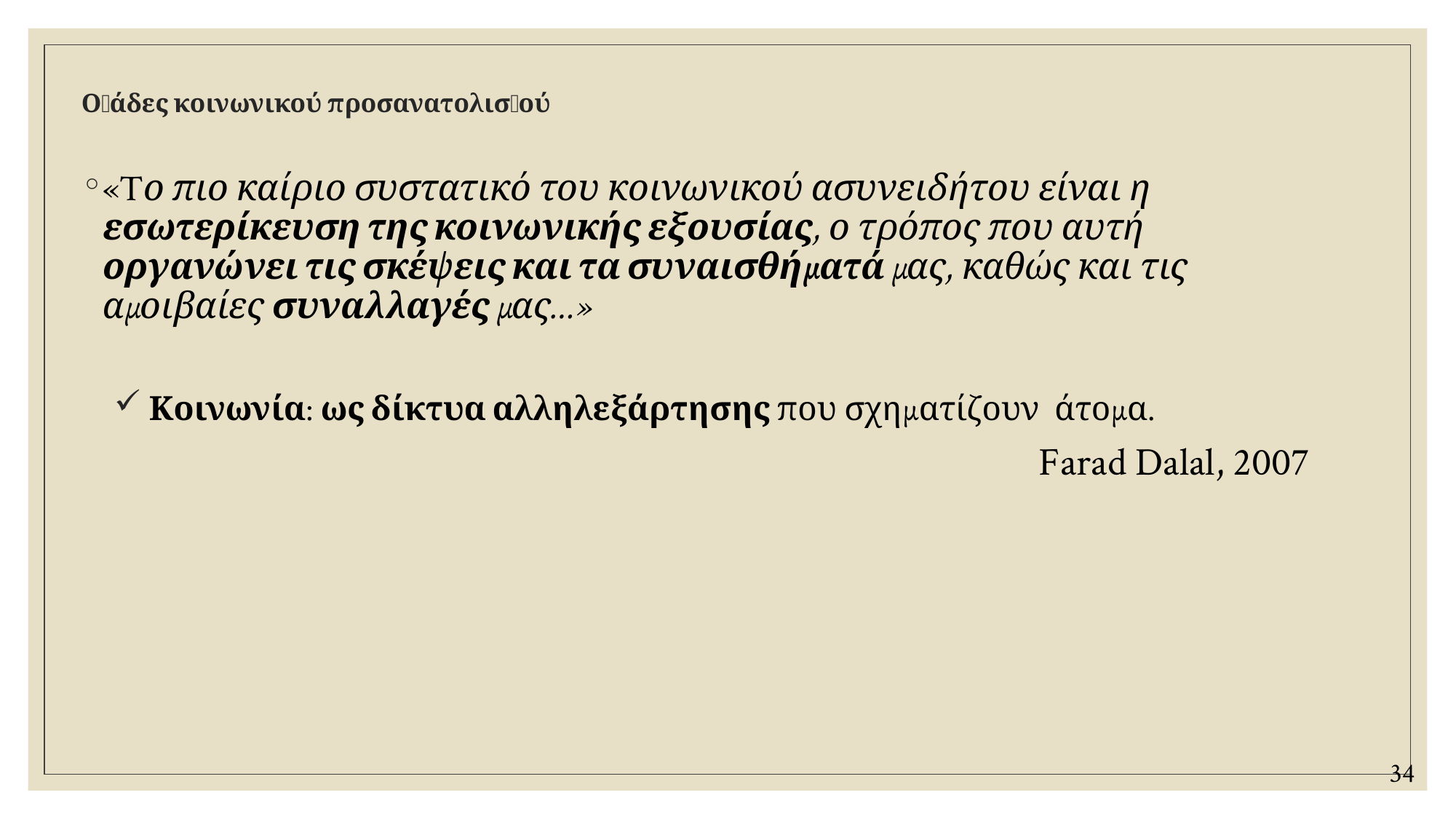

# Ομάδες κοινωνικού προσανατολισμού

«Tο πιο καίριο συστατικό του κοινωνικού ασυνειδήτου είναι η εσωτερίκευση της κοινωνικής εξουσίας, ο τρόπος που αυτή οργανώνει τις σκέψεις και τα συναισθήματά μας, καθώς και τις αμοιβαίες συναλλαγές μας…»

 Κοινωνία: ως δίκτυα αλληλεξάρτησης που σχηματίζουν  άτομα.
Farad Dalal, 2007

34